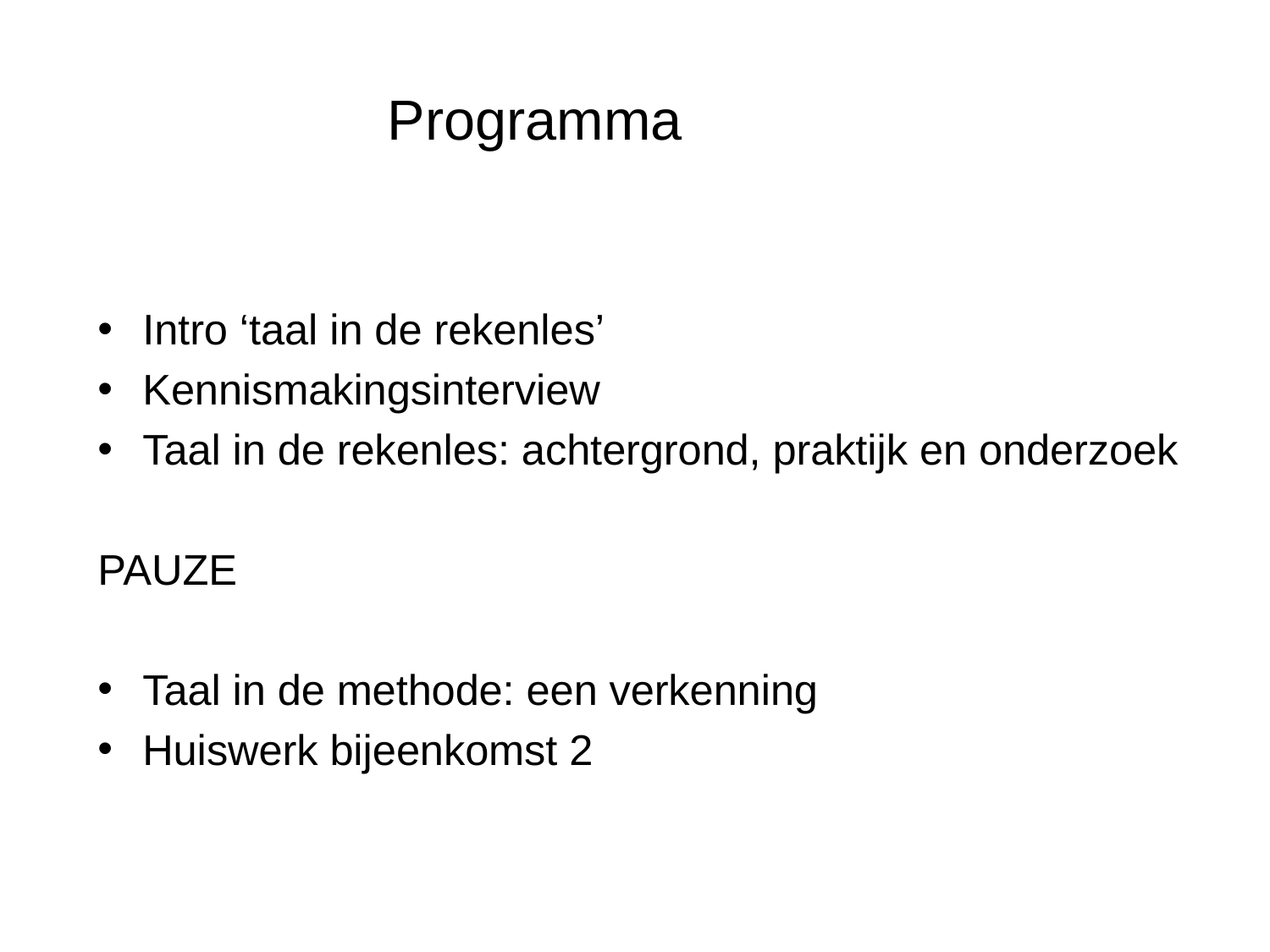

# Programma
Intro ‘taal in de rekenles’
Kennismakingsinterview
Taal in de rekenles: achtergrond, praktijk en onderzoek

PAUZE

Taal in de methode: een verkenning
Huiswerk bijeenkomst 2